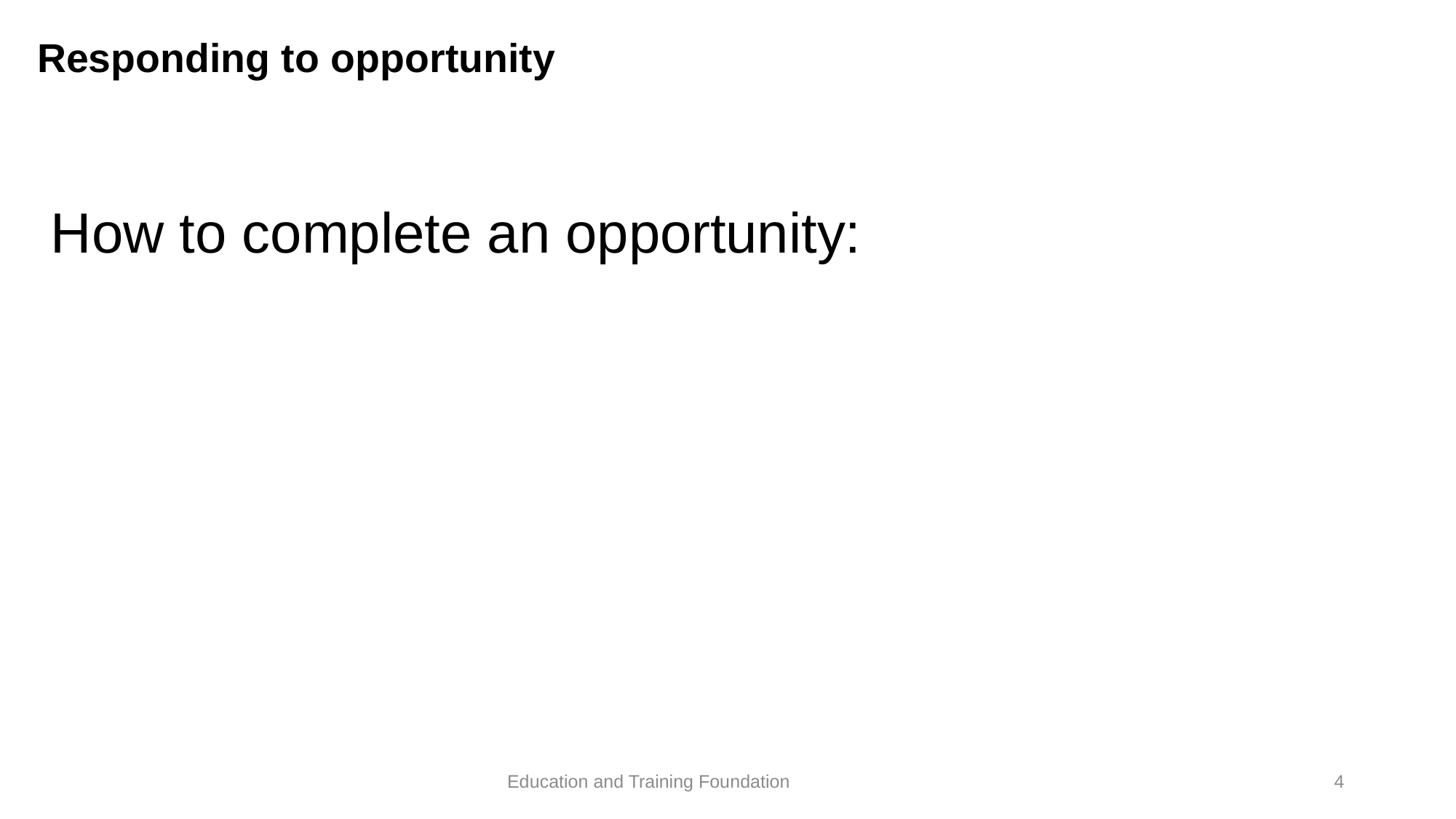

# Responding to opportunity
How to complete an opportunity:
4
Education and Training Foundation